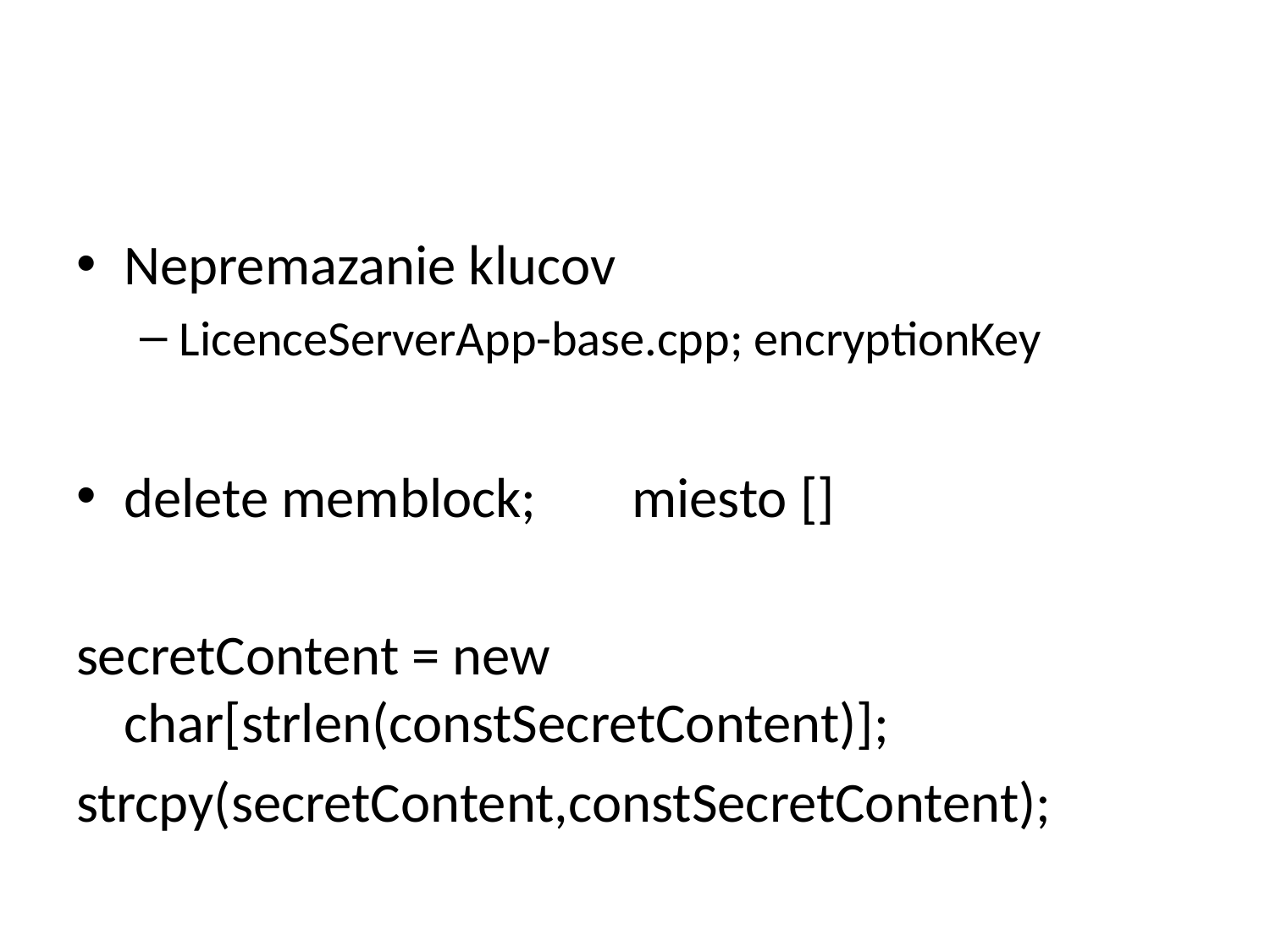

#
Nepremazanie klucov
LicenceServerApp-base.cpp; encryptionKey

delete memblock; 	miesto []

secretContent = new char[strlen(constSecretContent)];
strcpy(secretContent,constSecretContent);